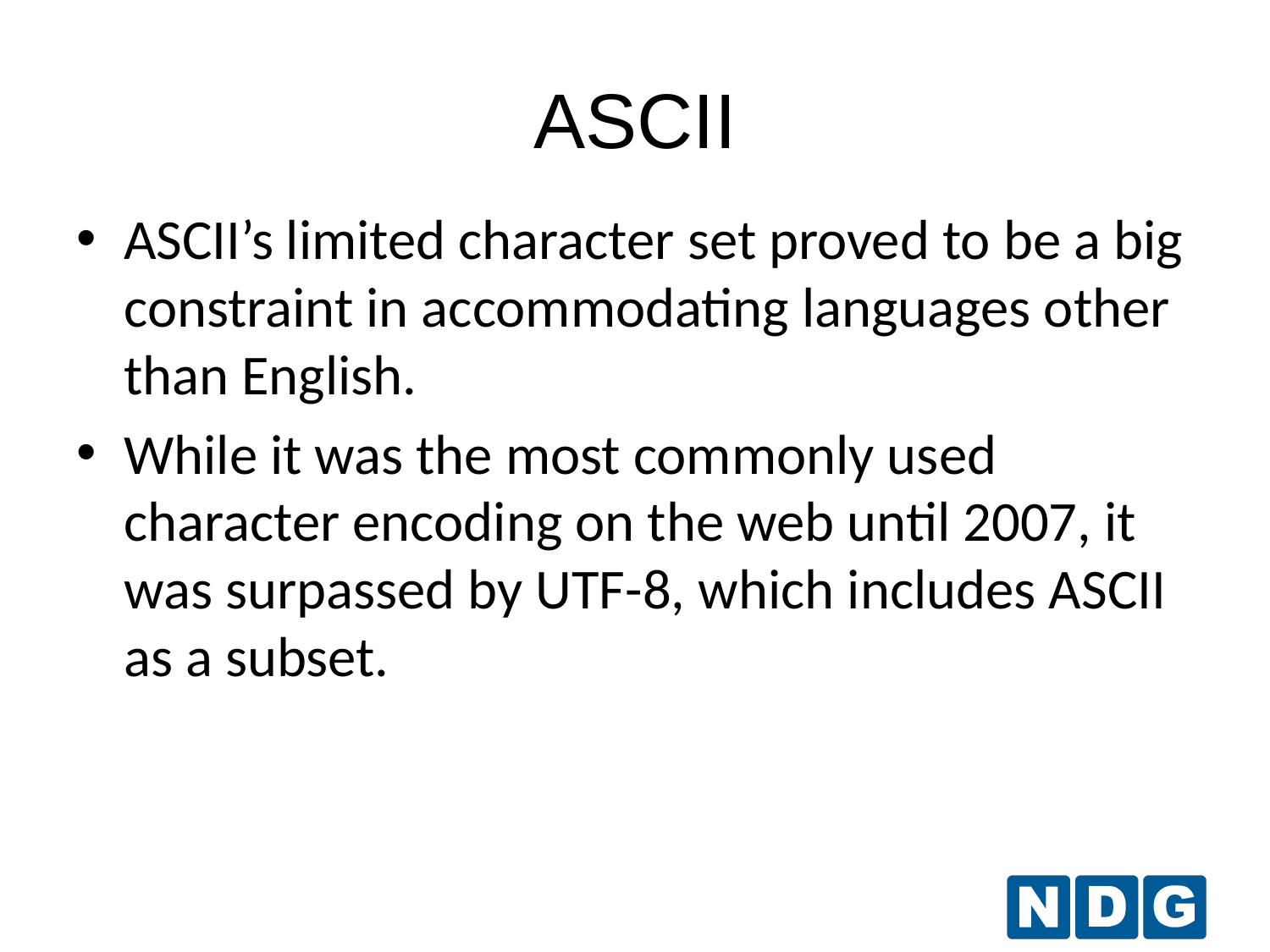

ASCII
ASCII’s limited character set proved to be a big constraint in accommodating languages other than English.
While it was the most commonly used character encoding on the web until 2007, it was surpassed by UTF-8, which includes ASCII as a subset.